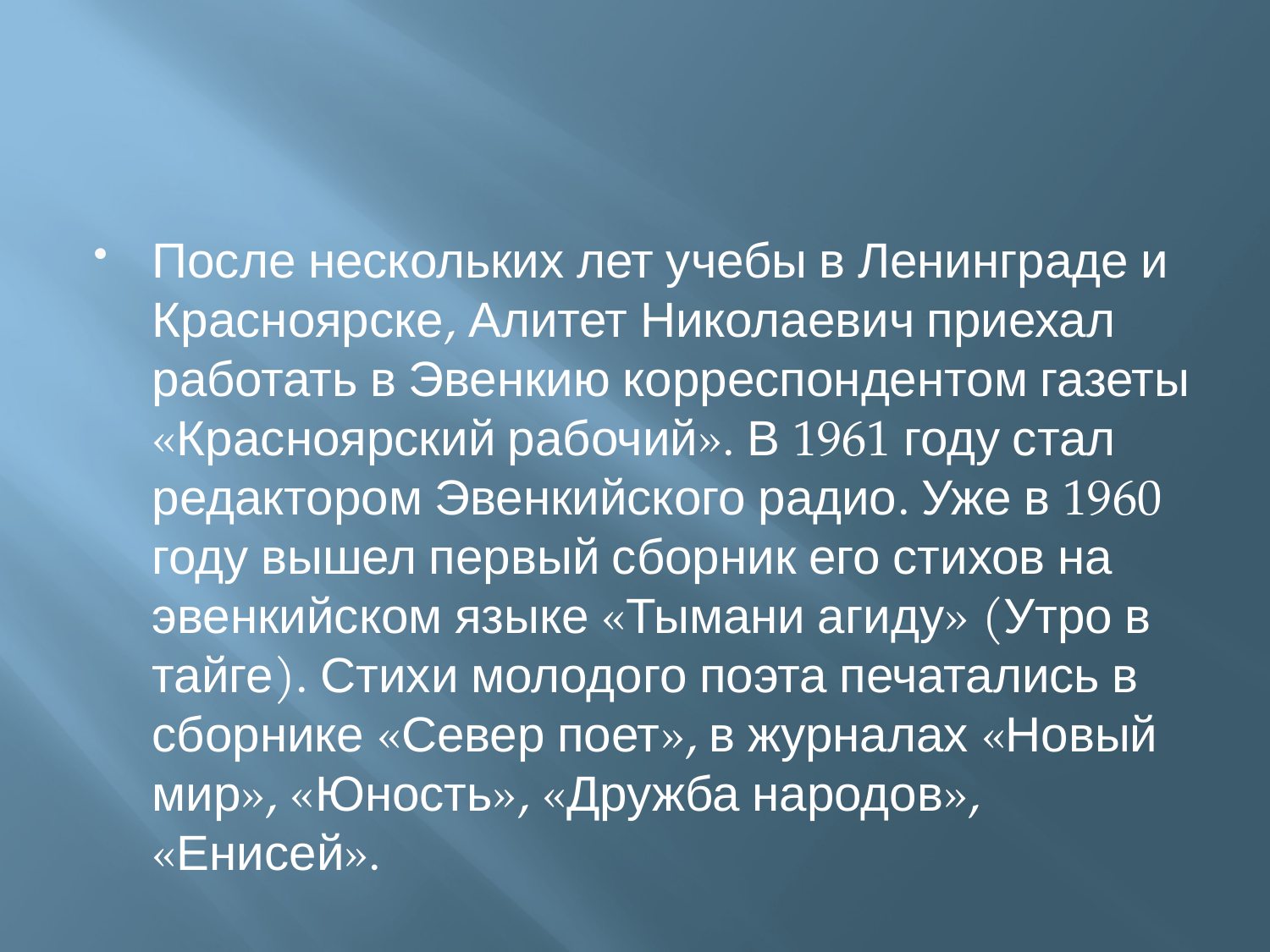

#
После нескольких лет учебы в Ленинграде и Красноярске, Алитет Николаевич приехал работать в Эвенкию корреспондентом газеты «Красноярский рабочий». В 1961 году стал редактором Эвенкийского радио. Уже в 1960 году вышел первый сборник его стихов на эвенкийском языке «Тымани агиду» (Утро в тайге). Стихи молодого поэта печатались в сборнике «Север поет», в журналах «Новый мир», «Юность», «Дружба народов», «Енисей».